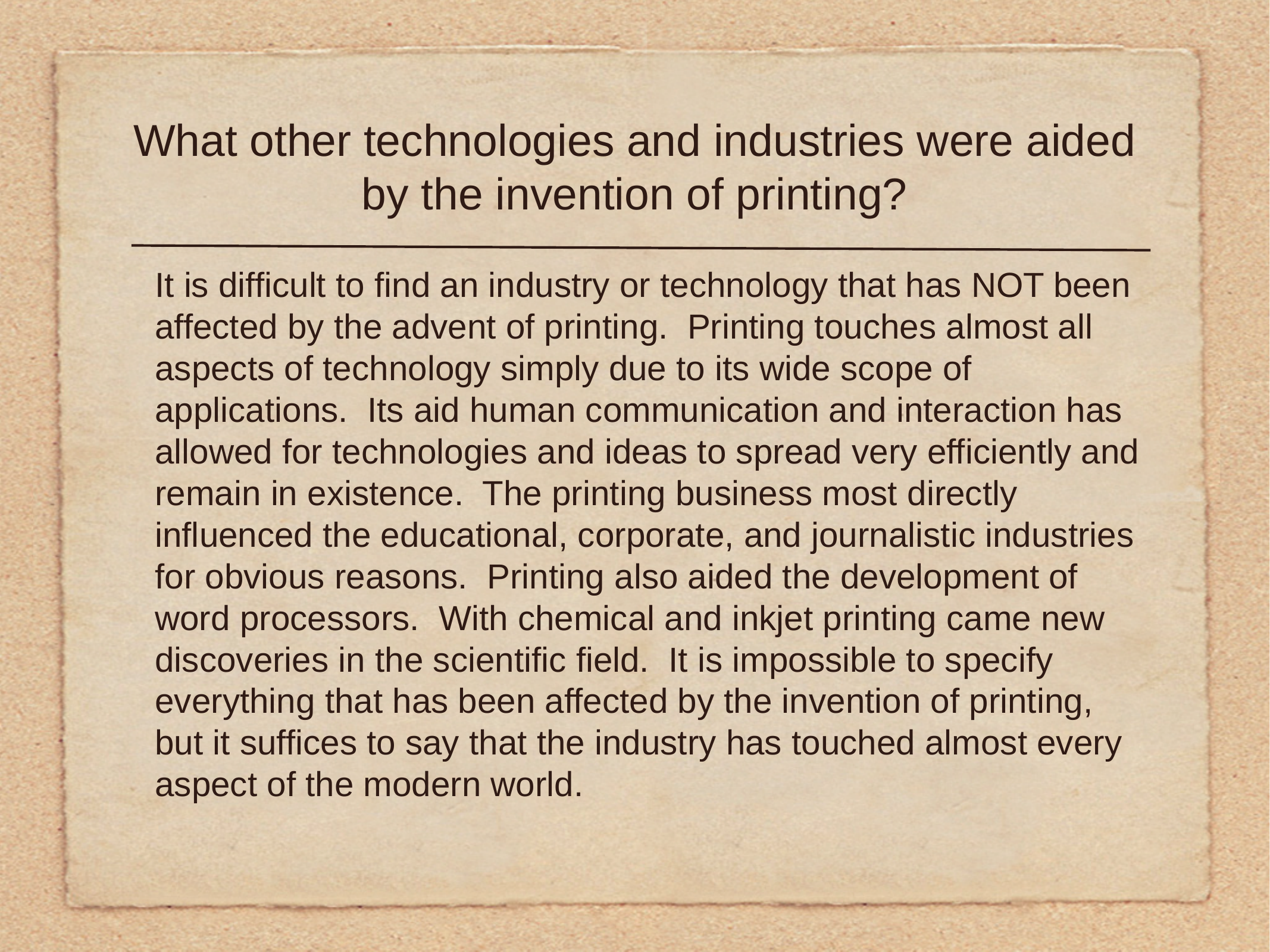

# What other technologies and industries were aided by the invention of printing?

It is difficult to find an industry or technology that has NOT been affected by the advent of printing.  Printing touches almost all aspects of technology simply due to its wide scope of applications.  Its aid human communication and interaction has allowed for technologies and ideas to spread very efficiently and remain in existence.  The printing business most directly influenced the educational, corporate, and journalistic industries for obvious reasons.  Printing also aided the development of word processors.  With chemical and inkjet printing came new discoveries in the scientific field.  It is impossible to specify everything that has been affected by the invention of printing, but it suffices to say that the industry has touched almost every aspect of the modern world.